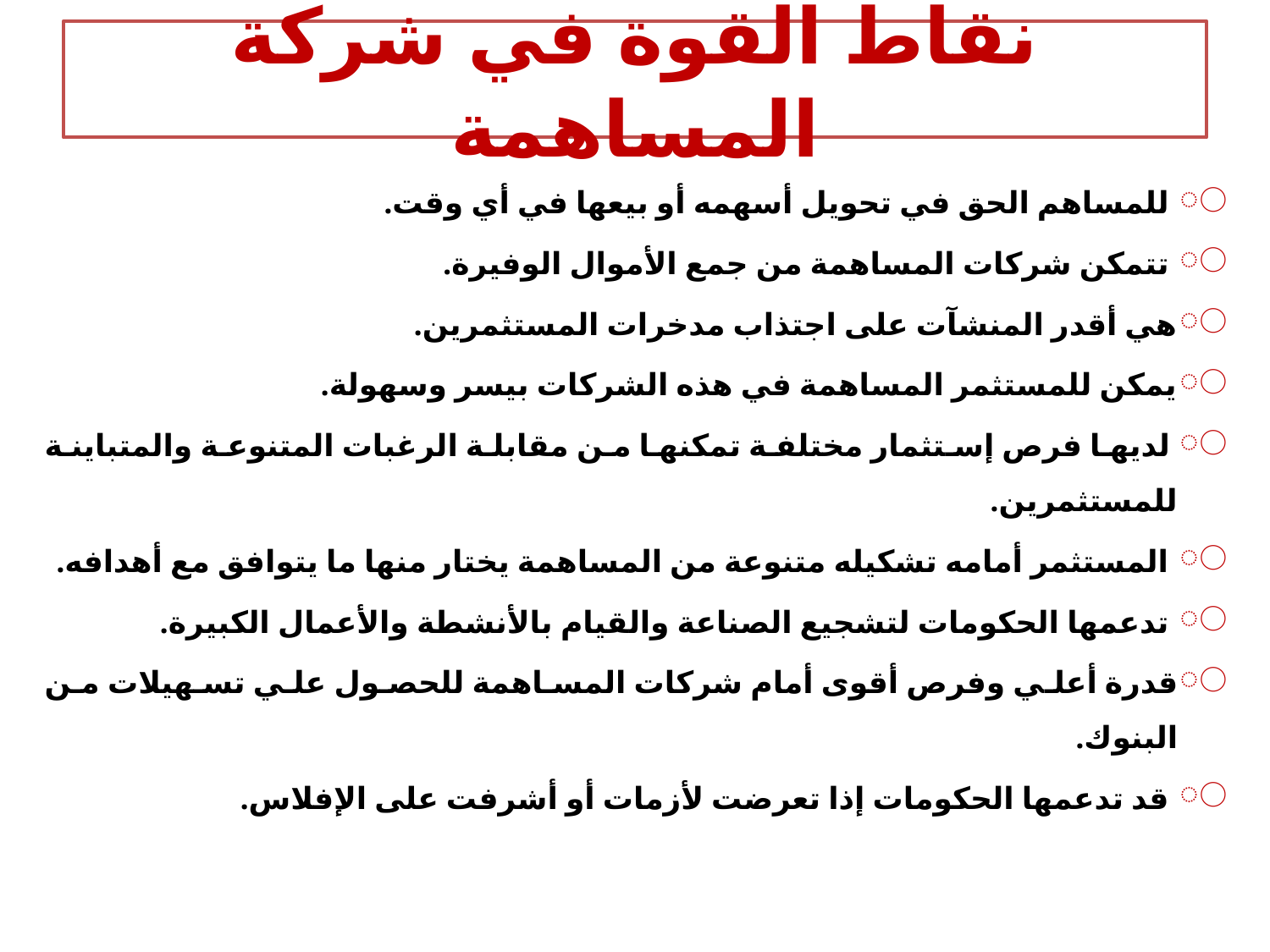

# نقاط القوة في شركة المساهمة
 للمساهم الحق في تحويل أسهمه أو بيعها في أي وقت.
 تتمكن شركات المساهمة من جمع الأموال الوفيرة.
هي أقدر المنشآت على اجتذاب مدخرات المستثمرين.
يمكن للمستثمر المساهمة في هذه الشركات بيسر وسهولة.
 لديها فرص إستثمار مختلفة تمكنها من مقابلة الرغبات المتنوعة والمتباينة للمستثمرين.
 المستثمر أمامه تشكيله متنوعة من المساهمة يختار منها ما يتوافق مع أهدافه.
 تدعمها الحكومات لتشجيع الصناعة والقيام بالأنشطة والأعمال الكبيرة.
قدرة أعلي وفرص أقوى أمام شركات المساهمة للحصول علي تسهيلات من البنوك.
 قد تدعمها الحكومات إذا تعرضت لأزمات أو أشرفت على الإفلاس.